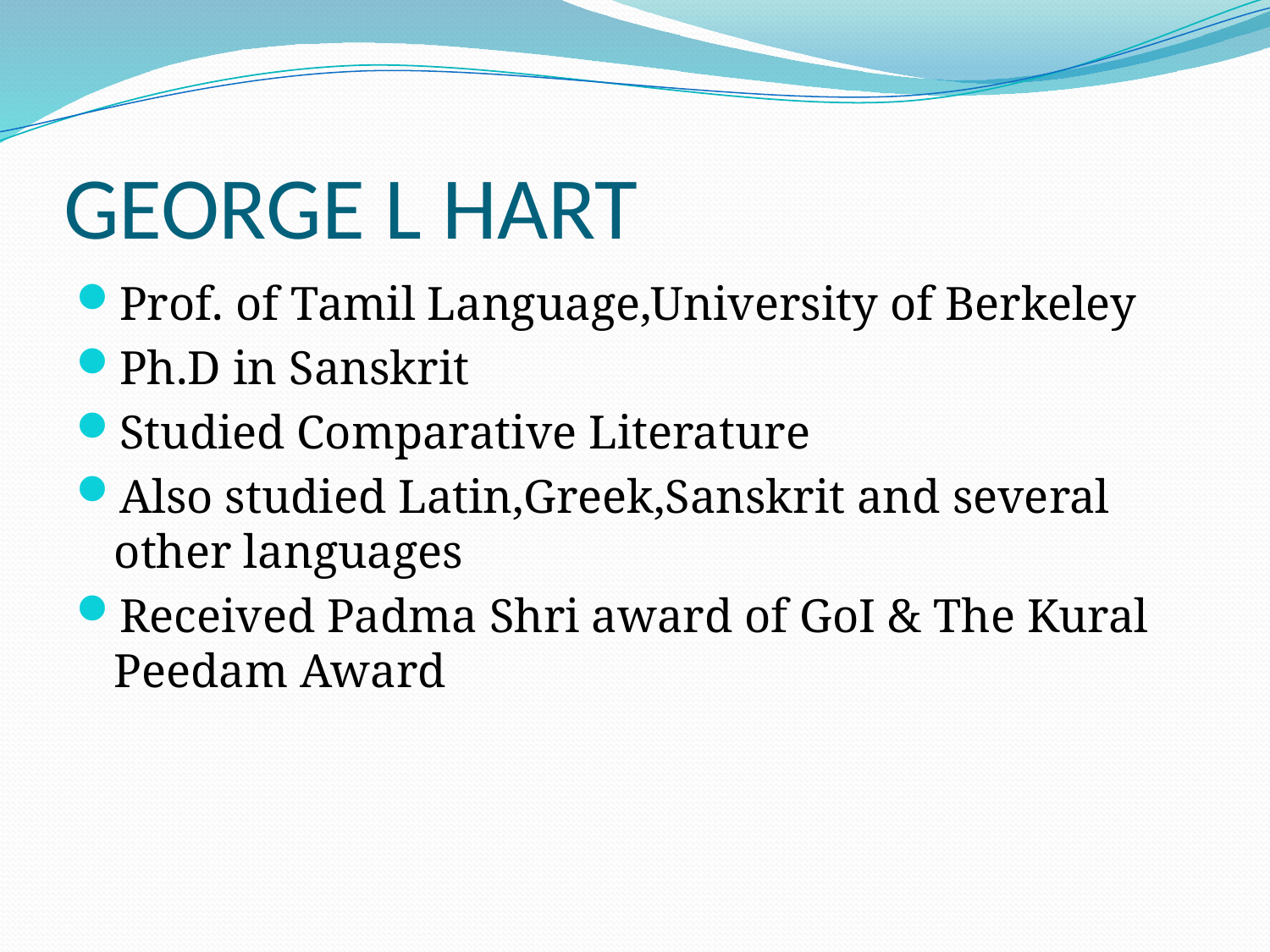

# GEORGE L HART
Prof. of Tamil Language,University of Berkeley
Ph.D in Sanskrit
Studied Comparative Literature
Also studied Latin,Greek,Sanskrit and several other languages
Received Padma Shri award of GoI & The Kural Peedam Award